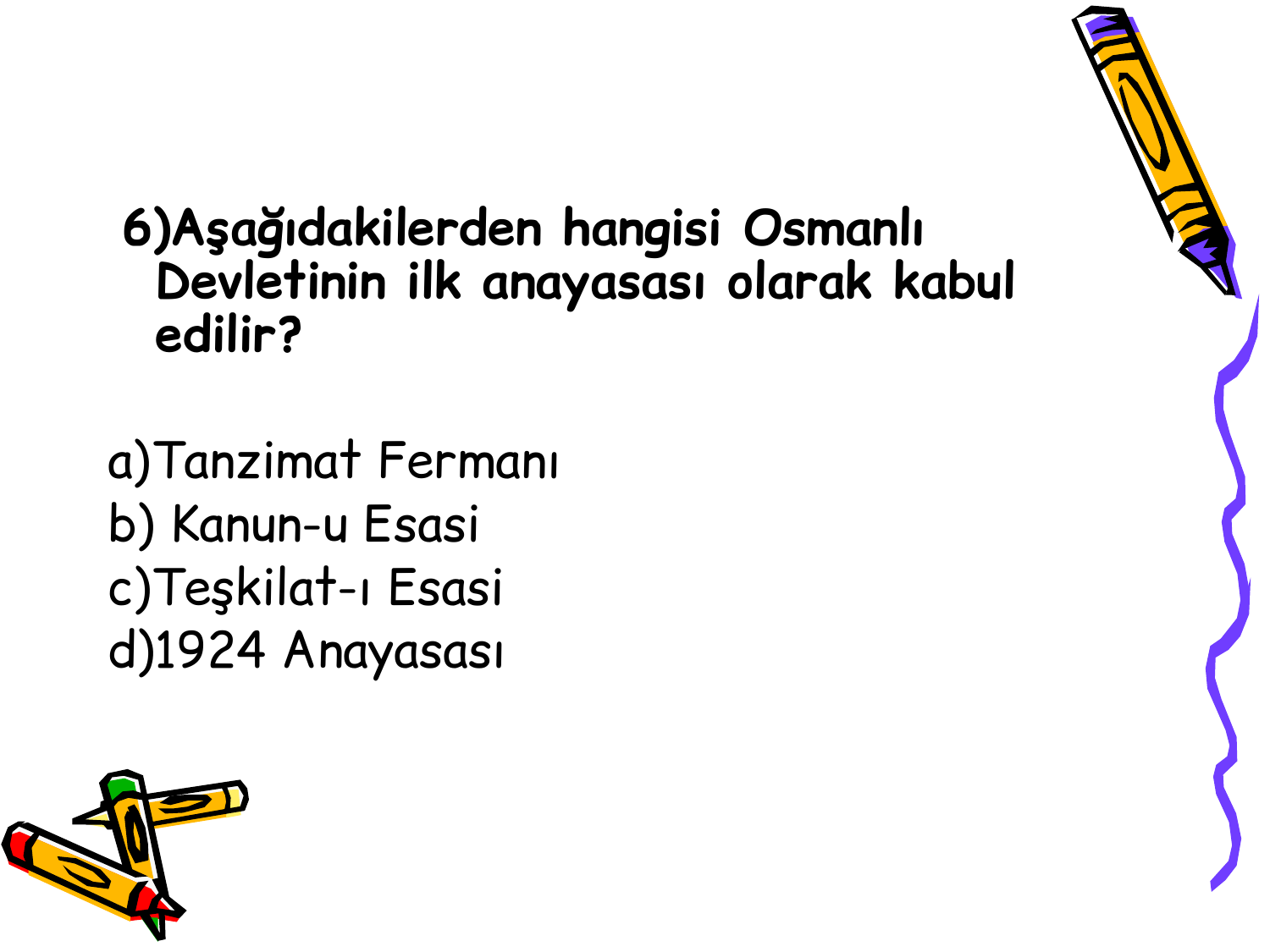

6)Aşağıdakilerden hangisi Osmanlı Devletinin ilk anayasası olarak kabul edilir?

a)Tanzimat Fermanı
b) Kanun-u Esasi
c)Teşkilat-ı Esasi
d)1924 Anayasası